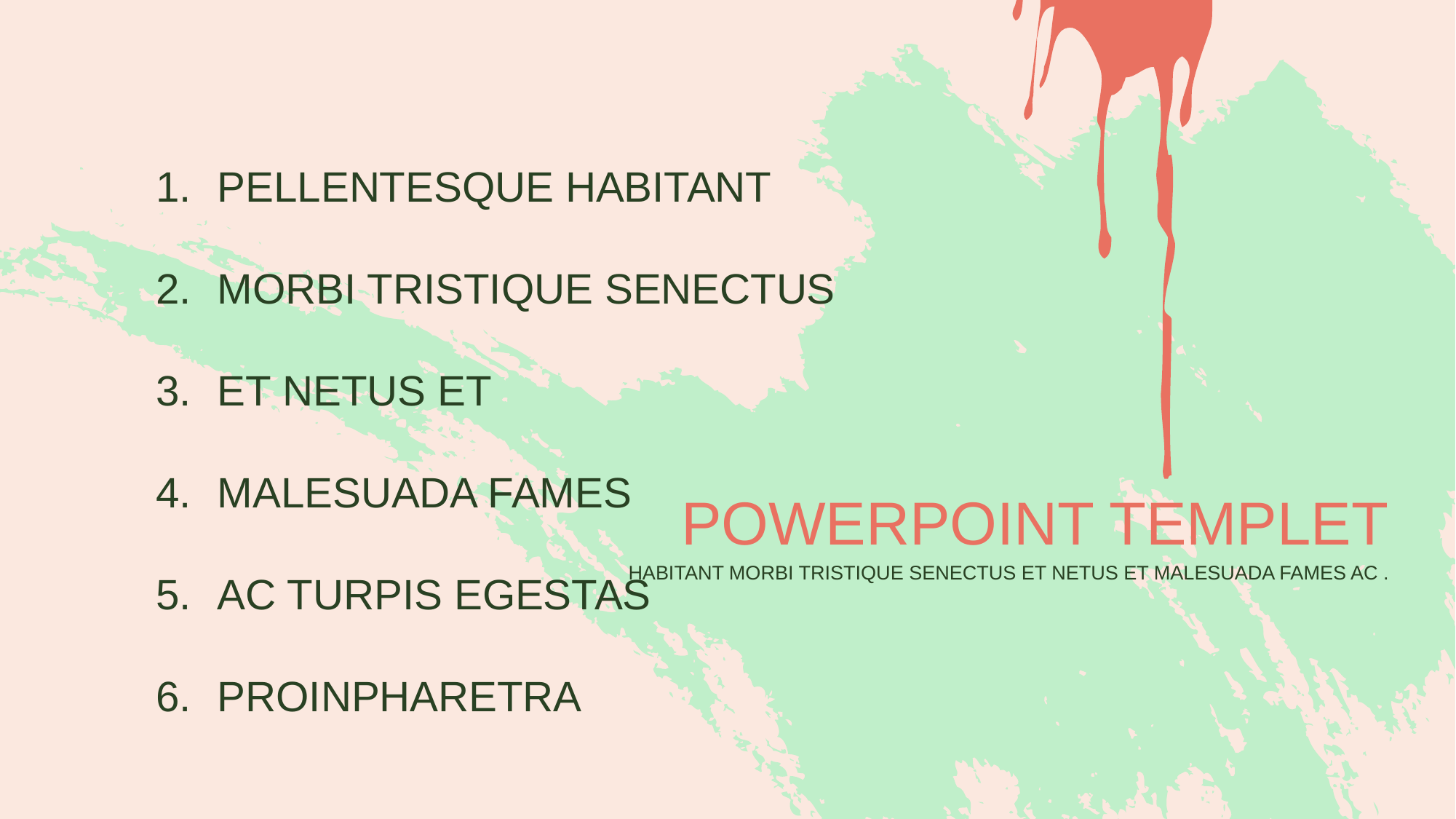

PELLENTESQUE HABITANT
MORBI TRISTIQUE SENECTUS
ET NETUS ET
MALESUADA FAMES
AC TURPIS EGESTAS
PROINPHARETRA
POWERPOINT TEMPLET
HABITANT MORBI TRISTIQUE SENECTUS ET NETUS ET MALESUADA FAMES AC .